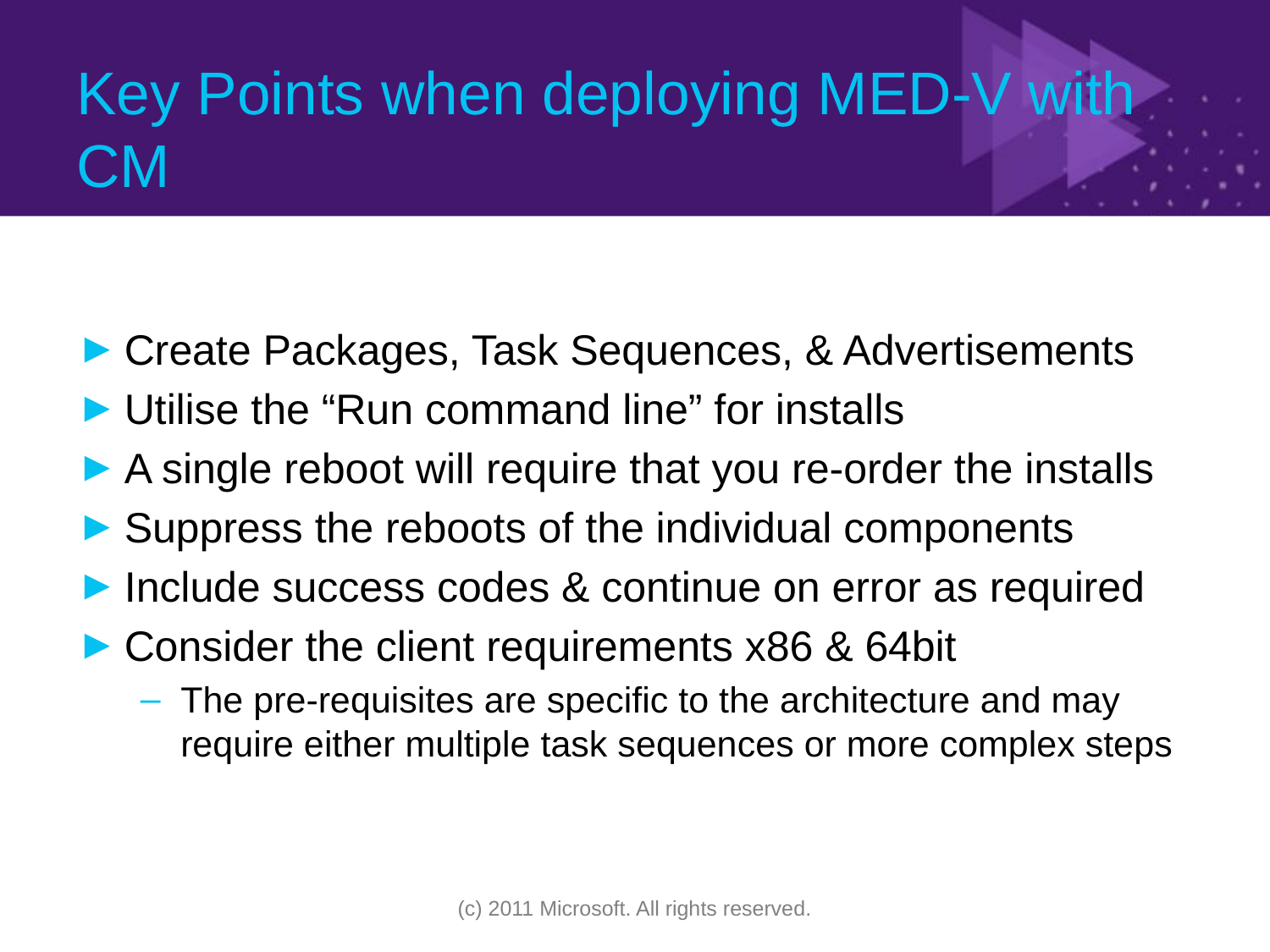

# Key Points when deploying MED-V with CM
Create Packages, Task Sequences, & Advertisements
Utilise the “Run command line” for installs
A single reboot will require that you re-order the installs
Suppress the reboots of the individual components
Include success codes & continue on error as required
Consider the client requirements x86 & 64bit
The pre-requisites are specific to the architecture and may require either multiple task sequences or more complex steps

(c) 2011 Microsoft. All rights reserved.